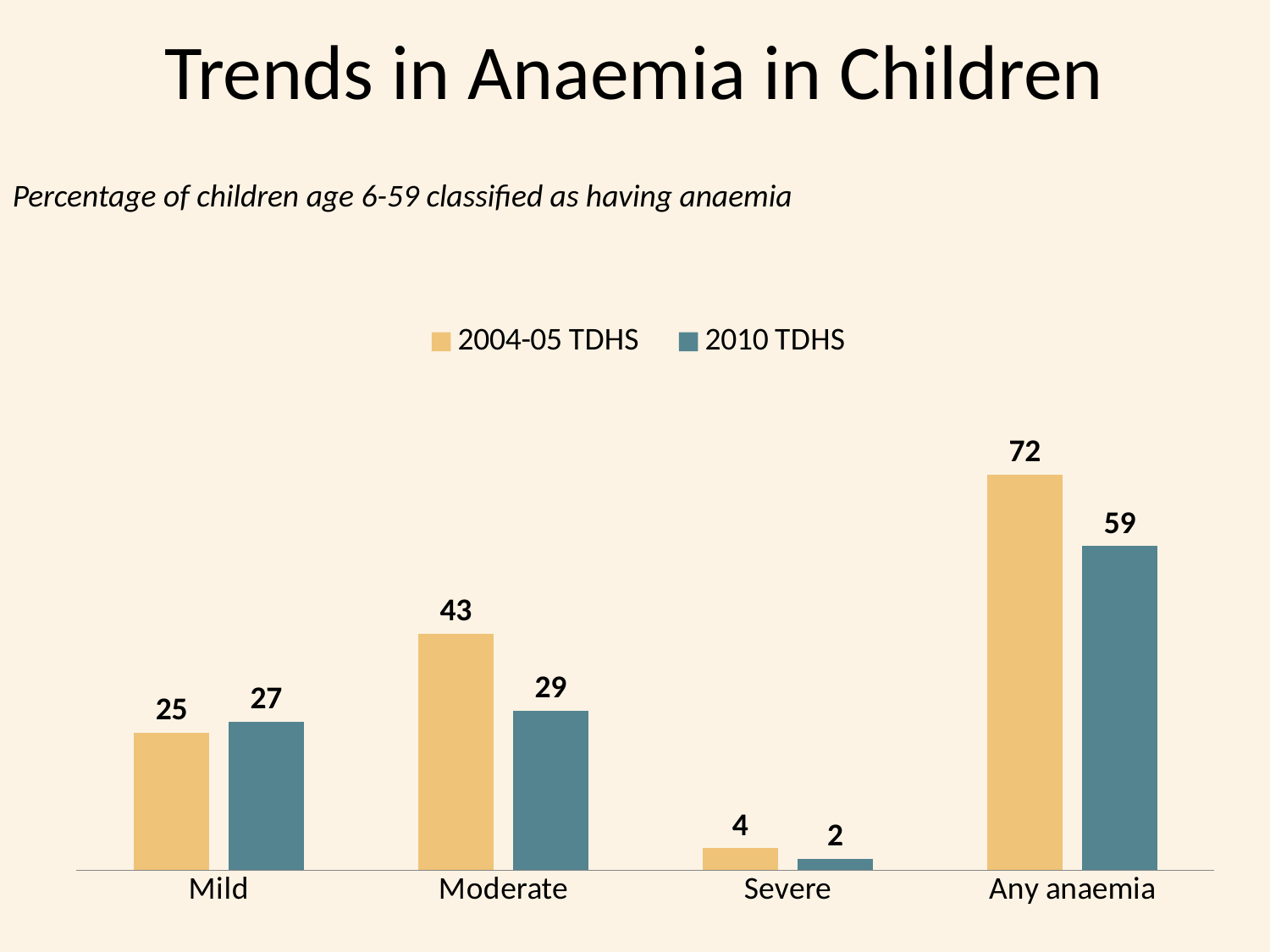

# Trends in Anaemia in Children
Percentage of children age 6-59 classified as having anaemia

### Chart

| Category | 2004-05 TDHS | 2010 TDHS |
|---|---|---|
| Mild | 25.0 | 27.0 |
| Moderate | 43.0 | 29.0 |
| Severe | 4.0 | 2.0 |
| Any anaemia | 72.0 | 59.0 |